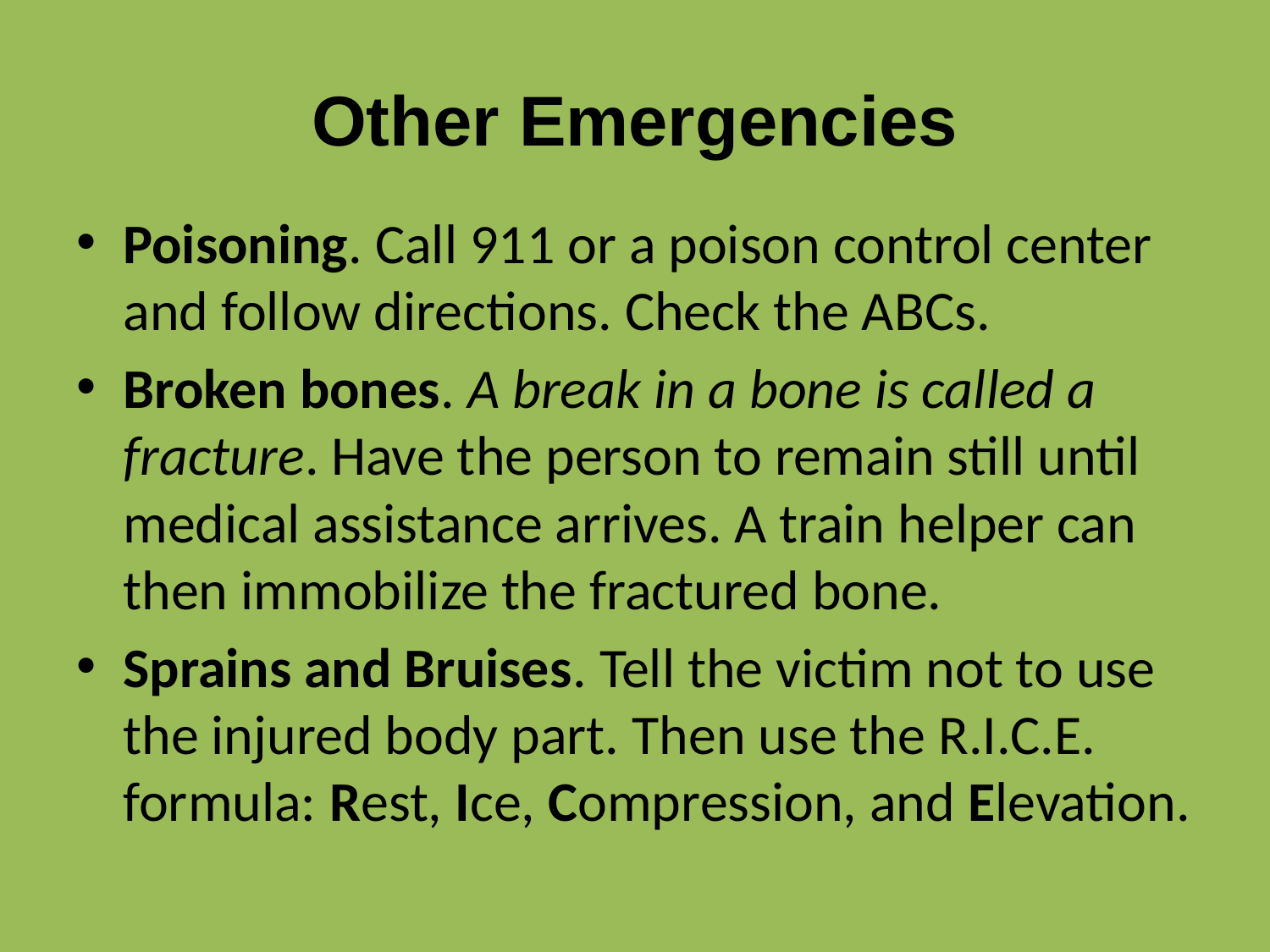

# Other Emergencies
Poisoning. Call 911 or a poison control center and follow directions. Check the ABCs.
Broken bones. A break in a bone is called a fracture. Have the person to remain still until medical assistance arrives. A train helper can then immobilize the fractured bone.
Sprains and Bruises. Tell the victim not to use the injured body part. Then use the R.I.C.E. formula: Rest, Ice, Compression, and Elevation.